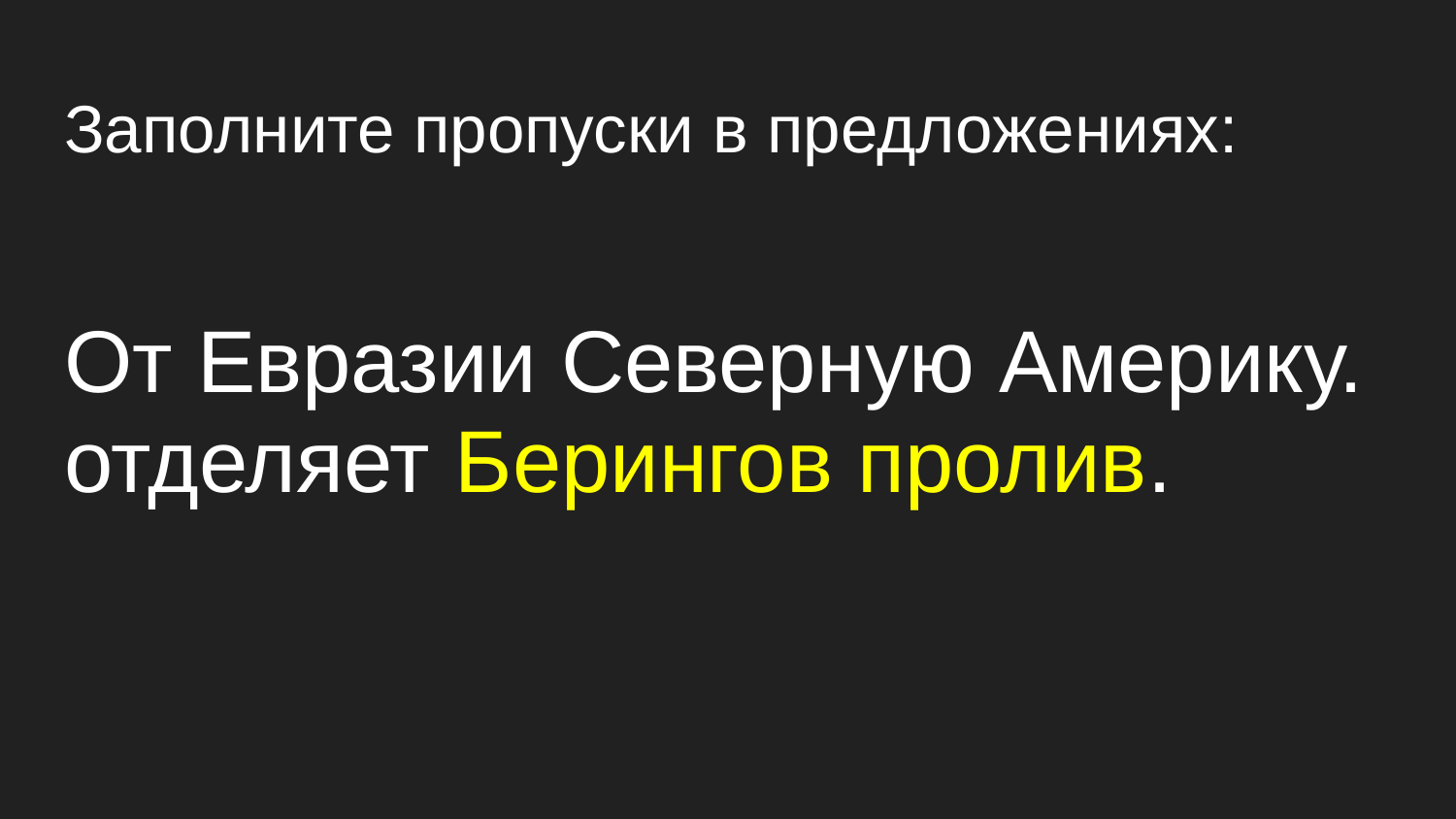

# Заполните пропуски в предложениях:

От Евразии Северную Америку. отделяет Берингов пролив.